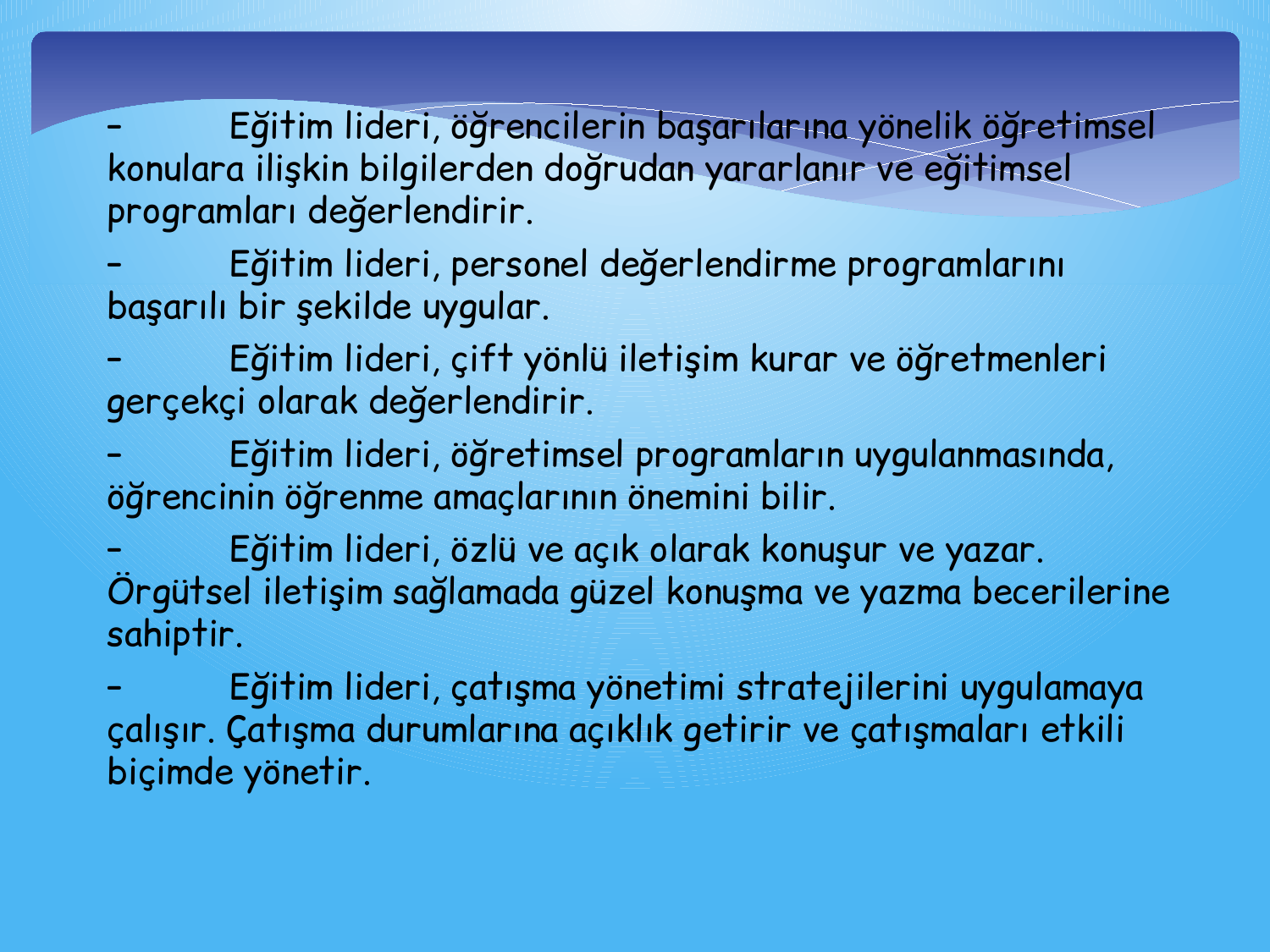

–          Eğitim lideri, öğrencilerin başarılarına yönelik öğretimsel konulara ilişkin bilgilerden doğrudan yararlanır ve eğitimsel programları değerlendirir.
–          Eğitim lideri, personel değerlendirme programlarını başarılı bir şekilde uygular.
–          Eğitim lideri, çift yönlü iletişim kurar ve öğretmenleri gerçekçi olarak değerlendirir.
–          Eğitim lideri, öğretimsel programların uygulanmasında, öğrencinin öğrenme amaçlarının önemini bilir.
–          Eğitim lideri, özlü ve açık olarak konuşur ve yazar. Örgütsel iletişim sağlamada güzel konuşma ve yazma becerilerine sahiptir.
–          Eğitim lideri, çatışma yönetimi stratejilerini uygulamaya çalışır. Çatışma durumlarına açıklık getirir ve çatışmaları etkili biçimde yönetir.